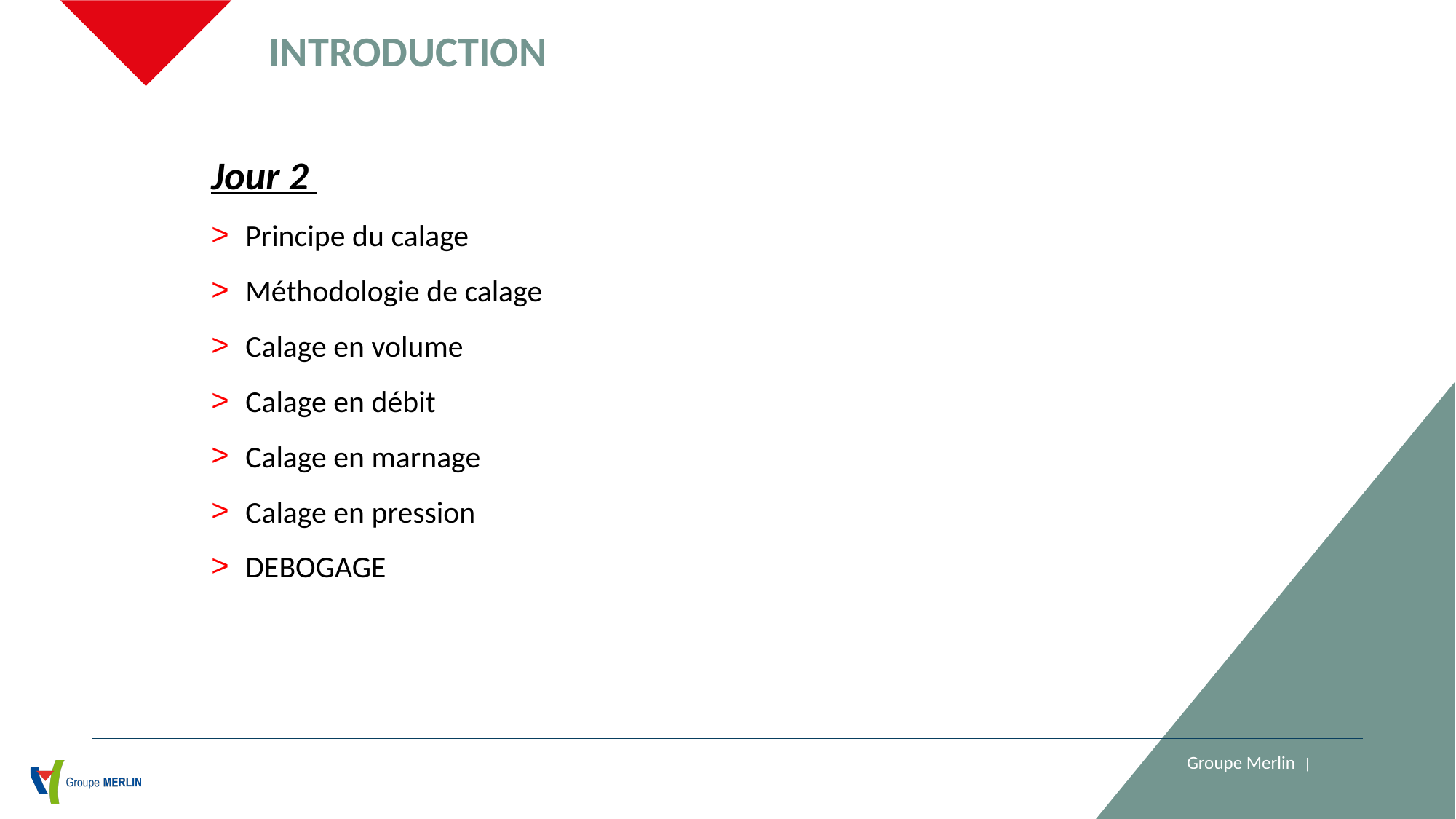

INTRODUCTION
Jour 2
Principe du calage
Méthodologie de calage
Calage en volume
Calage en débit
Calage en marnage
Calage en pression
Debogage